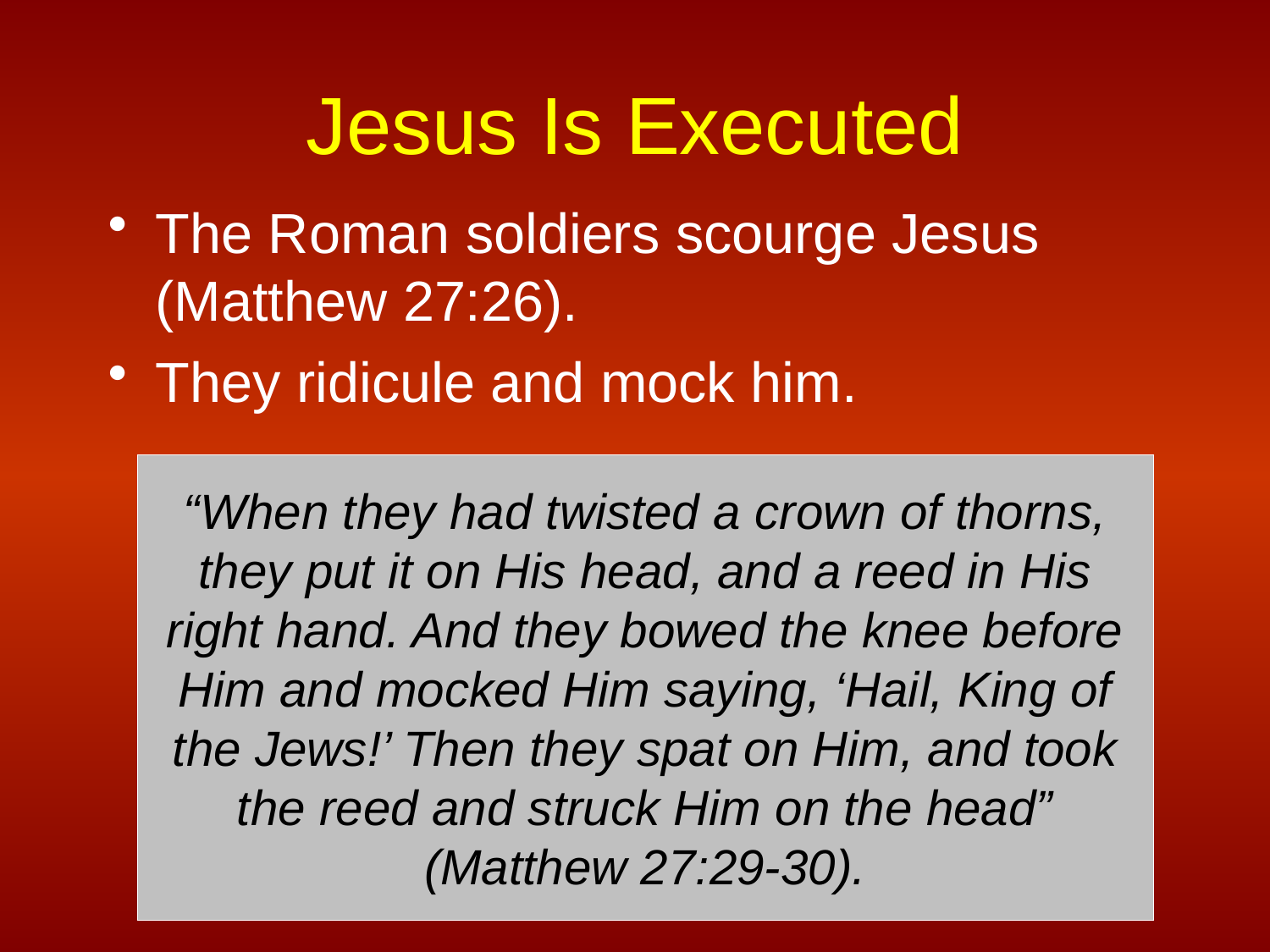

# Jesus Is Executed
The Roman soldiers scourge Jesus (Matthew 27:26).
They ridicule and mock him.
“When they had twisted a crown of thorns, they put it on His head, and a reed in His right hand. And they bowed the knee before Him and mocked Him saying, ‘Hail, King of the Jews!’ Then they spat on Him, and took the reed and struck Him on the head”
(Matthew 27:29-30).